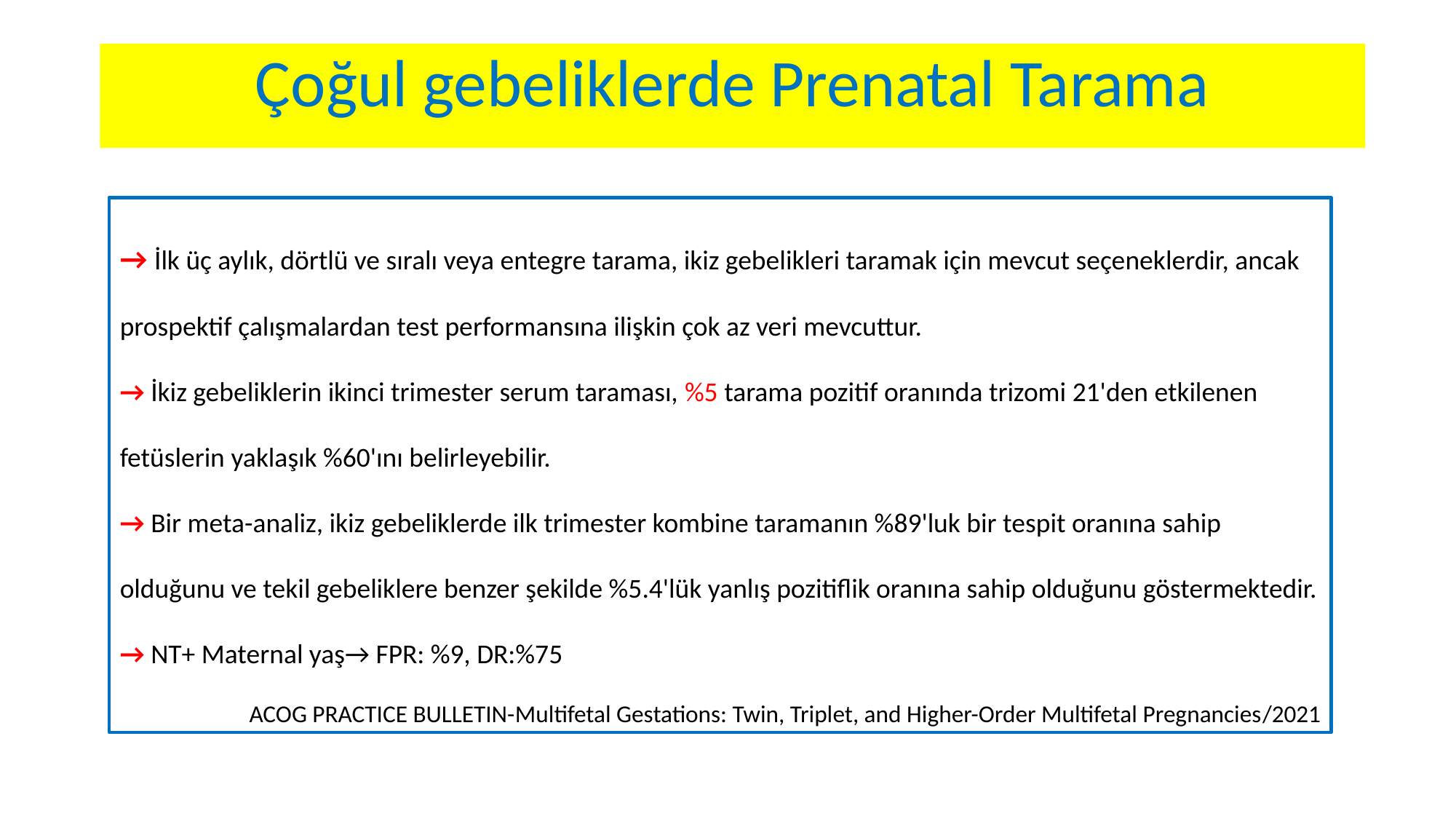

Çoğul gebeliklerde Prenatal Tarama
→ İlk üç aylık, dörtlü ve sıralı veya entegre tarama, ikiz gebelikleri taramak için mevcut seçeneklerdir, ancak prospektif çalışmalardan test performansına ilişkin çok az veri mevcuttur.
→ İkiz gebeliklerin ikinci trimester serum taraması, %5 tarama pozitif oranında trizomi 21'den etkilenen fetüslerin yaklaşık %60'ını belirleyebilir.
→ Bir meta-analiz, ikiz gebeliklerde ilk trimester kombine taramanın %89'luk bir tespit oranına sahip olduğunu ve tekil gebeliklere benzer şekilde %5.4'lük yanlış pozitiflik oranına sahip olduğunu göstermektedir.
→ NT+ Maternal yaş→ FPR: %9, DR:%75
ACOG PRACTICE BULLETIN-Multifetal Gestations: Twin, Triplet, and Higher-Order Multifetal Pregnancies/2021